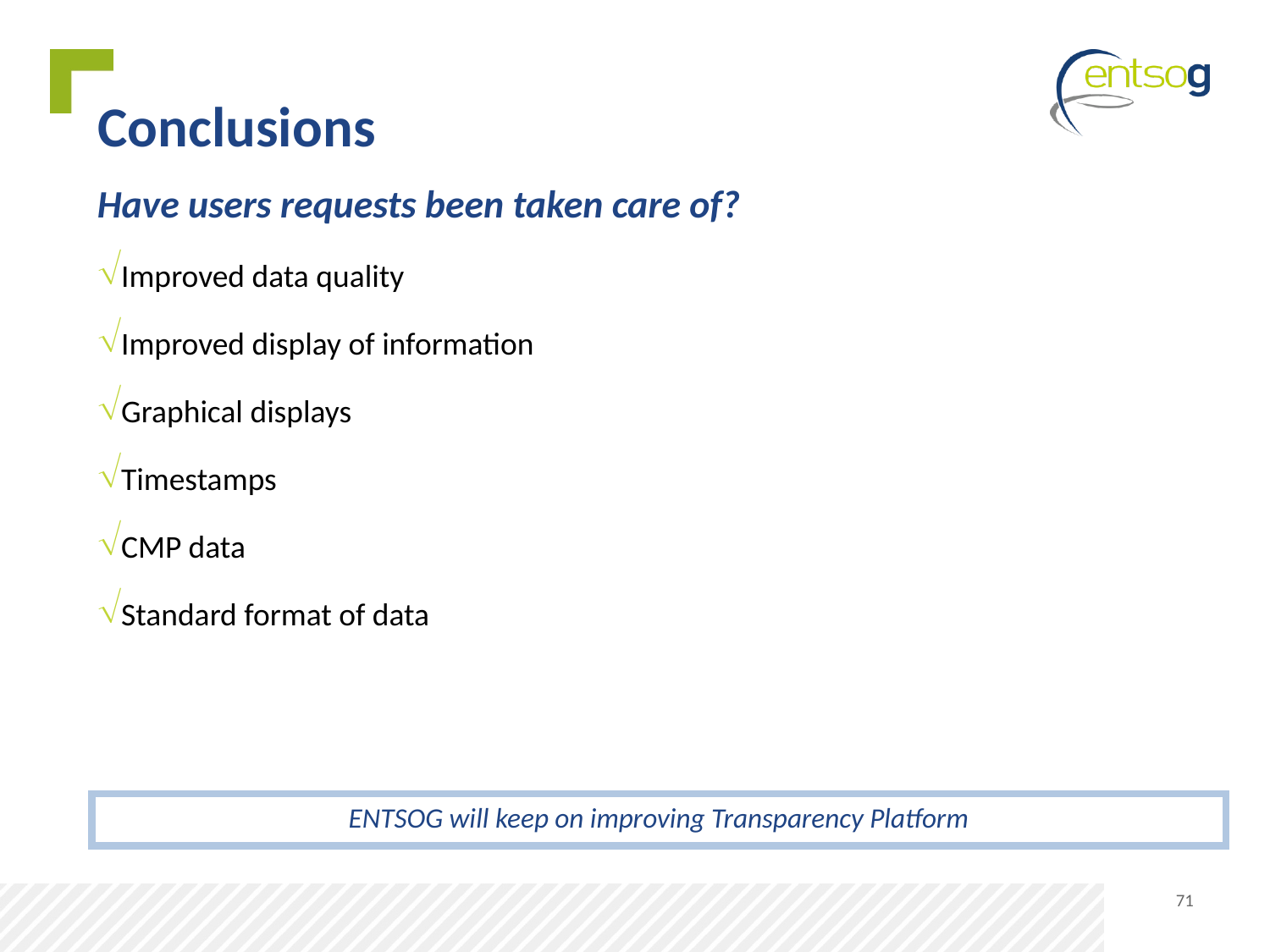

# Conclusions
Have users requests been taken care of?
Improved data quality
Improved display of information
Graphical displays
Timestamps
CMP data
Standard format of data

ENTSOG will keep on improving Transparency Platform
71